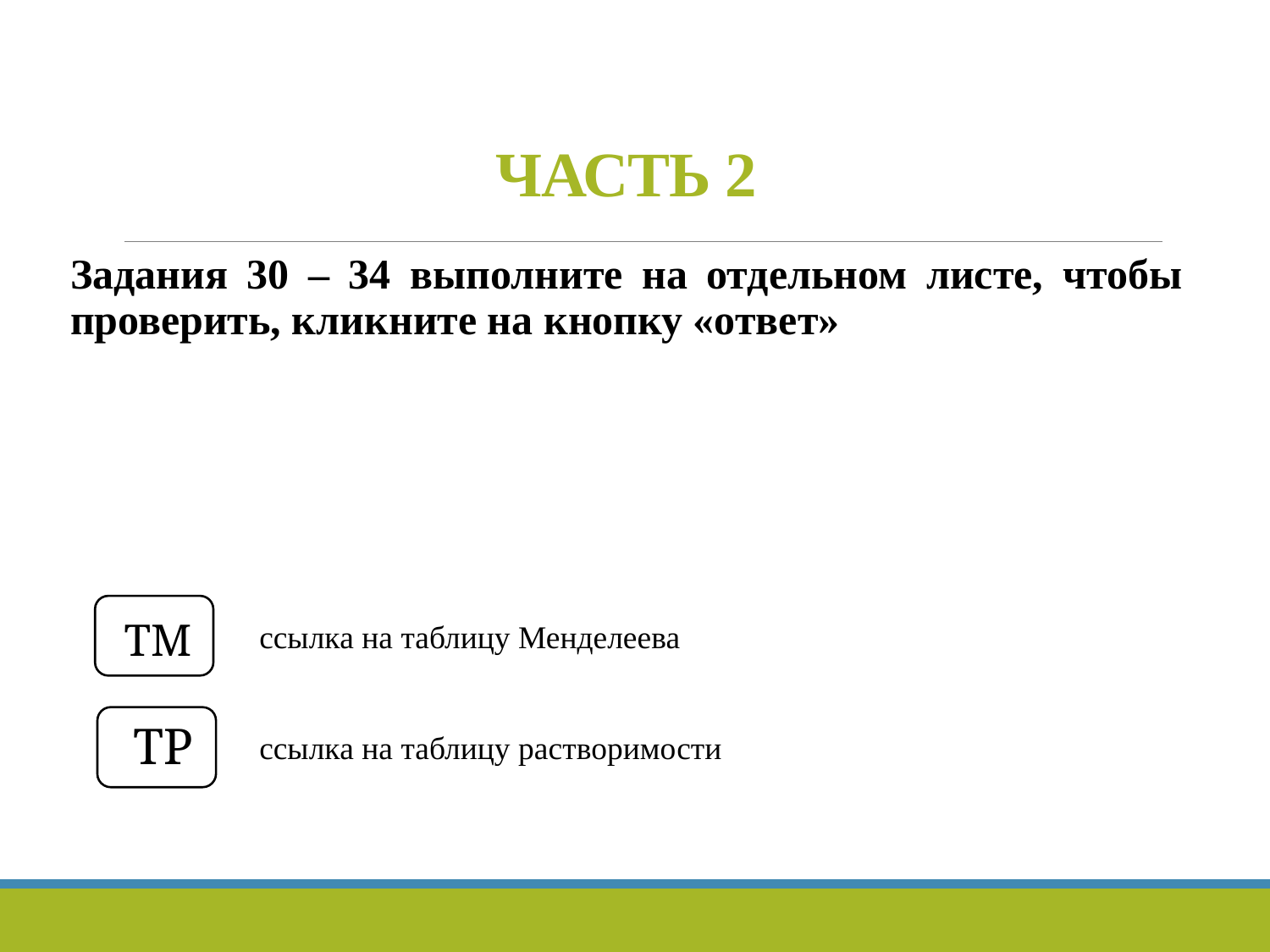

# Часть 2
Задания 30 – 34 выполните на отдельном листе, чтобы проверить, кликните на кнопку «ответ»
ТМ
ссылка на таблицу Менделеева
ТР
ссылка на таблицу растворимости